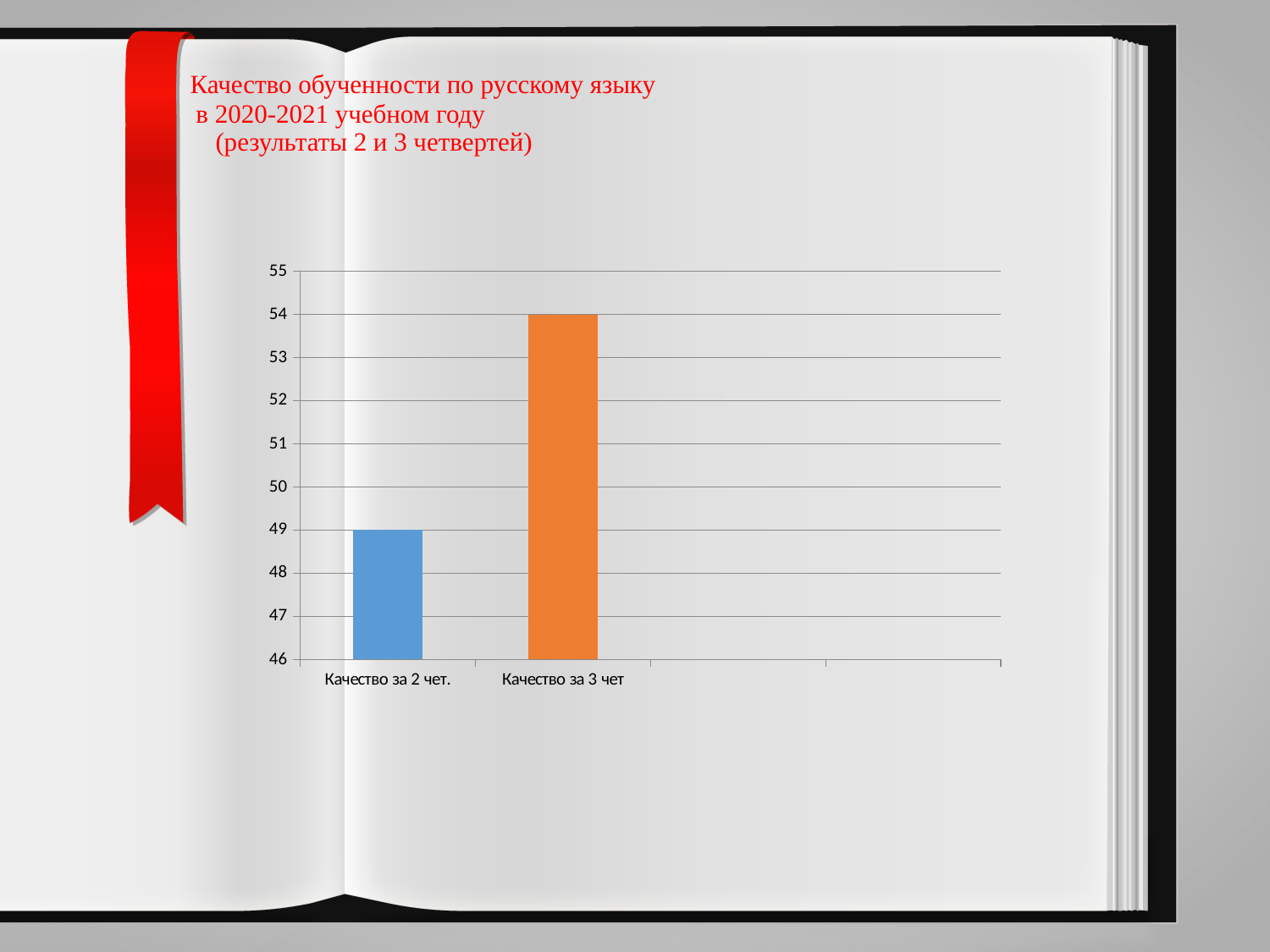

# Качество обученности по русскому языку в 2020-2021 учебном году (результаты 2 и 3 четвертей)

### Chart

| Category | 3чет | 4чет | Столбец1 |
|---|---|---|---|
| Качество за 2 чет. | 49.0 | None | None |
| Качество за 3 чет | None | 54.0 | None |